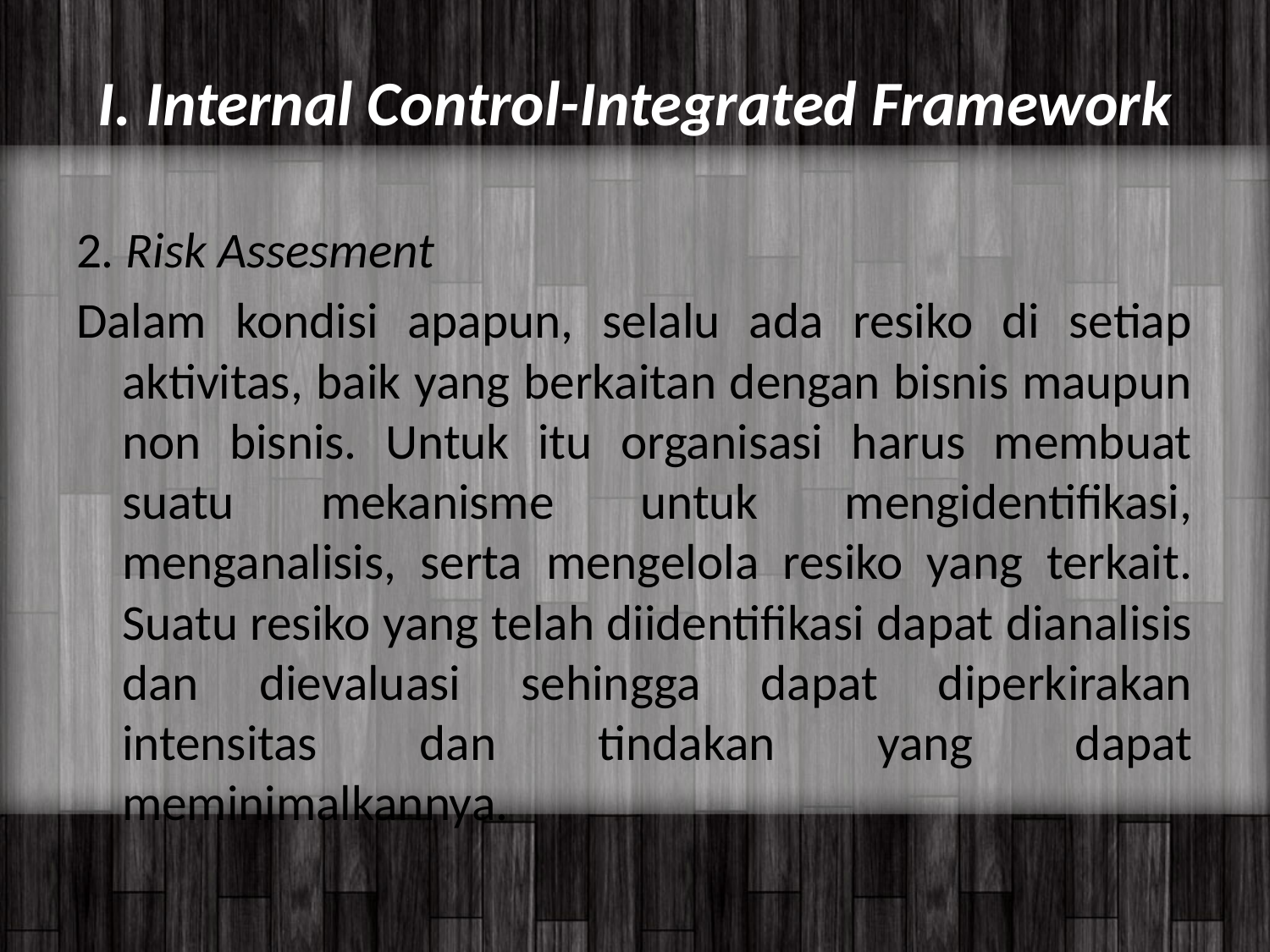

# I. Internal Control-Integrated Framework
2. Risk Assesment
Dalam kondisi apapun, selalu ada resiko di setiap aktivitas, baik yang berkaitan dengan bisnis maupun non bisnis. Untuk itu organisasi harus membuat suatu mekanisme untuk mengidentifikasi, menganalisis, serta mengelola resiko yang terkait. Suatu resiko yang telah diidentifikasi dapat dianalisis dan dievaluasi sehingga dapat diperkirakan intensitas dan tindakan yang dapat meminimalkannya.